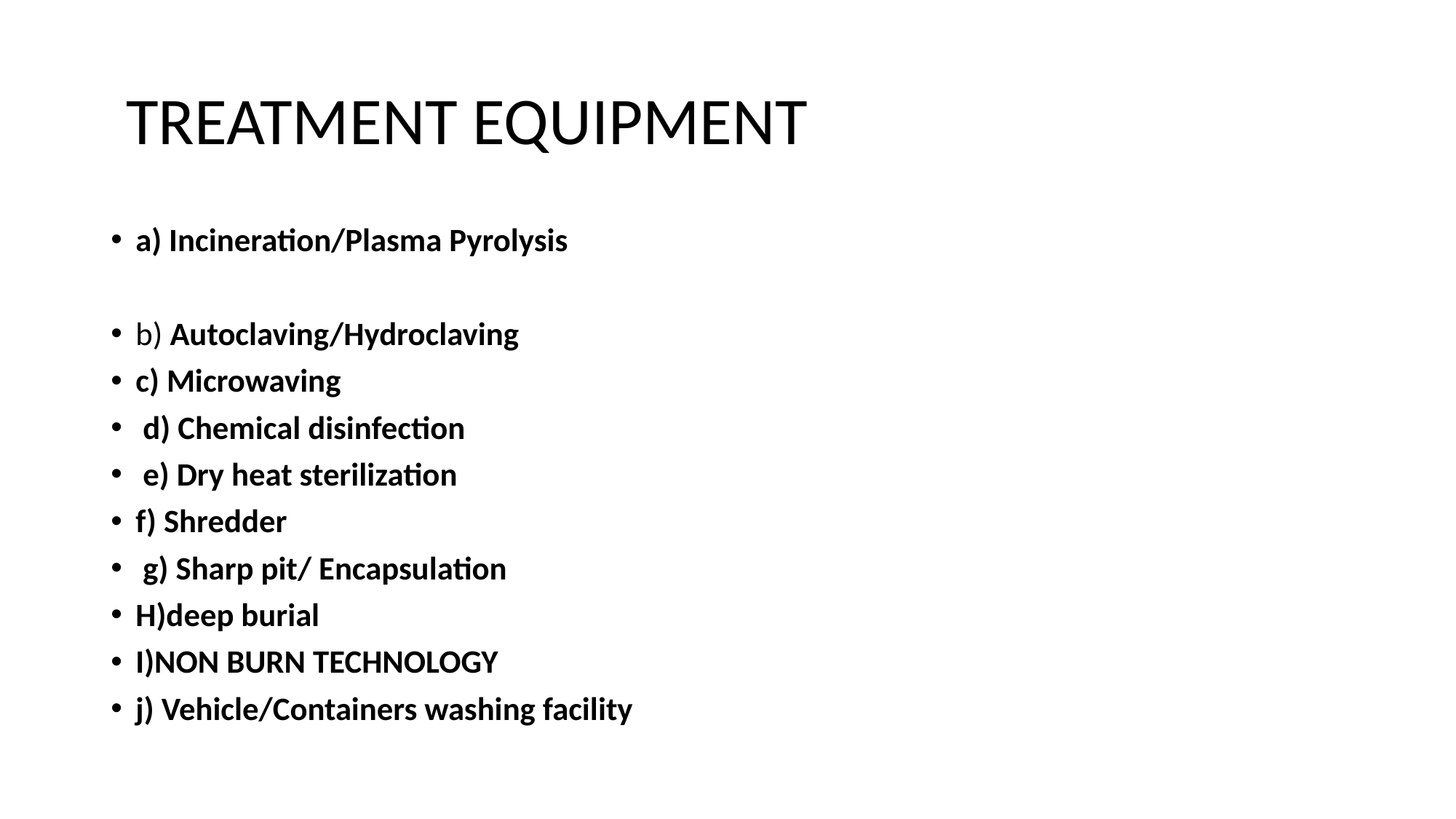

# TREATMENT EQUIPMENT
a) Incineration/Plasma Pyrolysis

b) Autoclaving/Hydroclaving
c) Microwaving
 d) Chemical disinfection
 e) Dry heat sterilization
f) Shredder
 g) Sharp pit/ Encapsulation
H)deep burial
I)NON BURN TECHNOLOGY
j) Vehicle/Containers washing facility